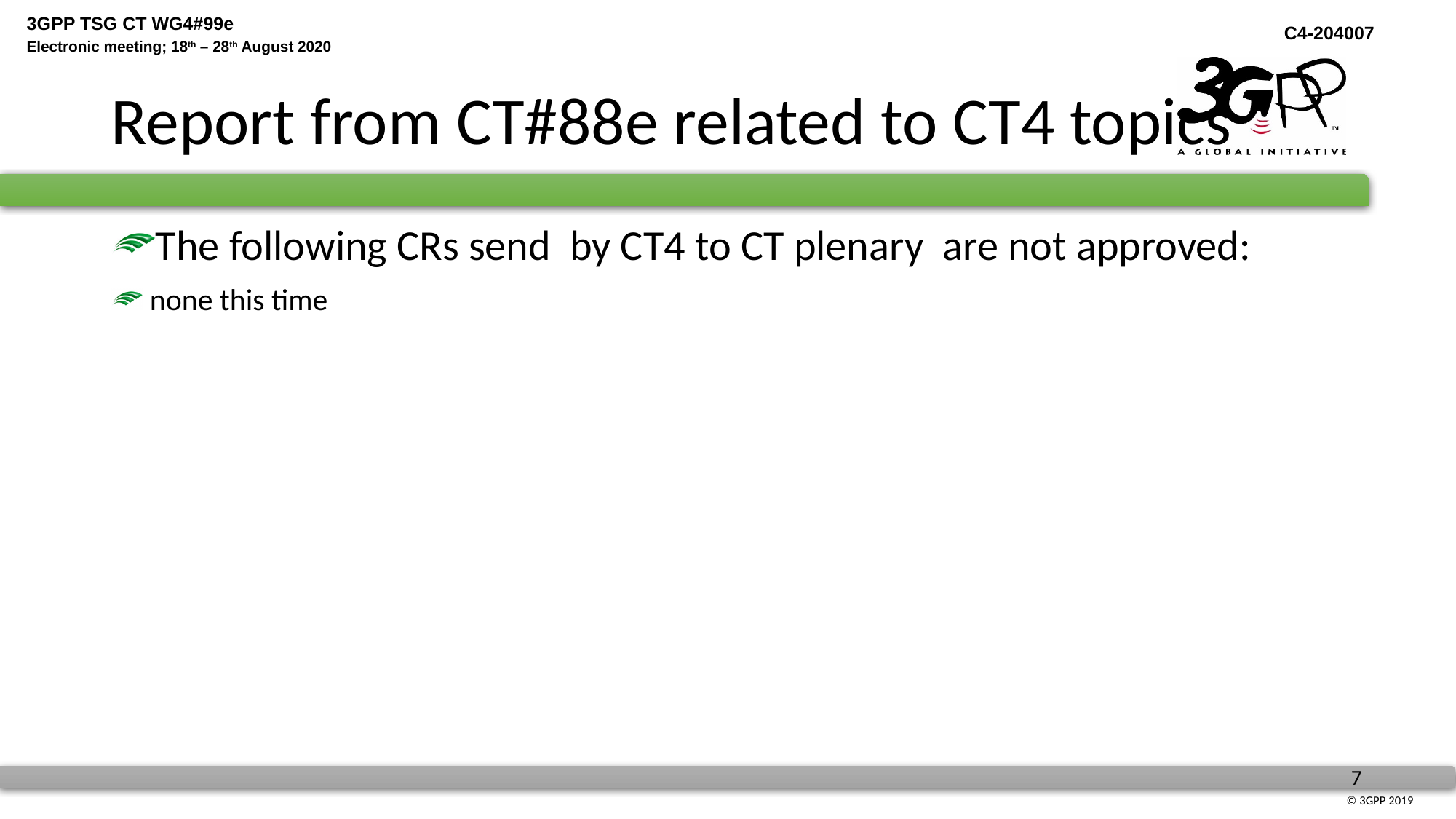

# Report from CT#88e related to CT4 topics
The following CRs send  by CT4 to CT plenary  are not approved:
 none this time